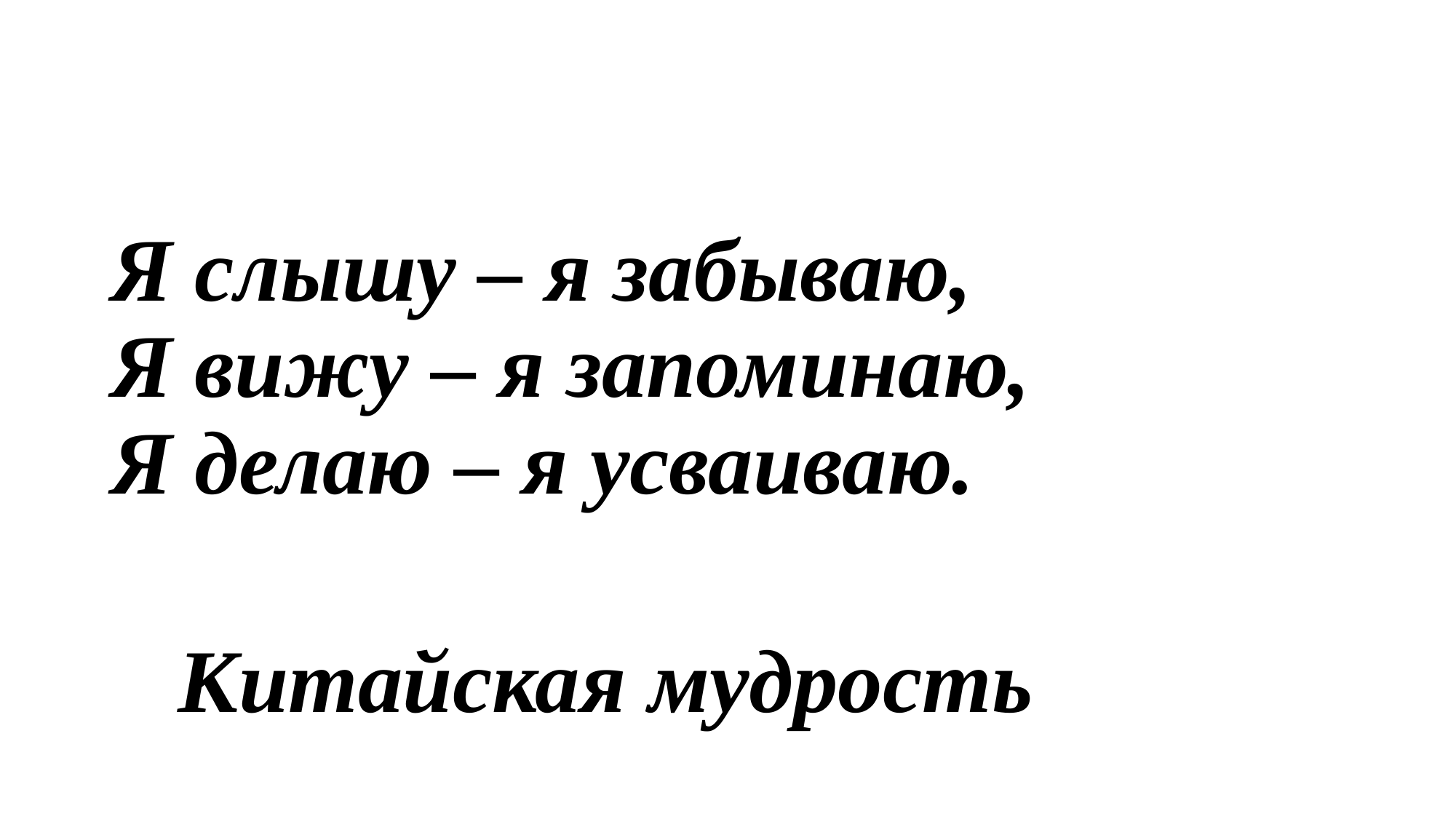

#
Я слышу – я забываю,
Я вижу – я запоминаю,
Я делаю – я усваиваю.

   Китайская мудрость